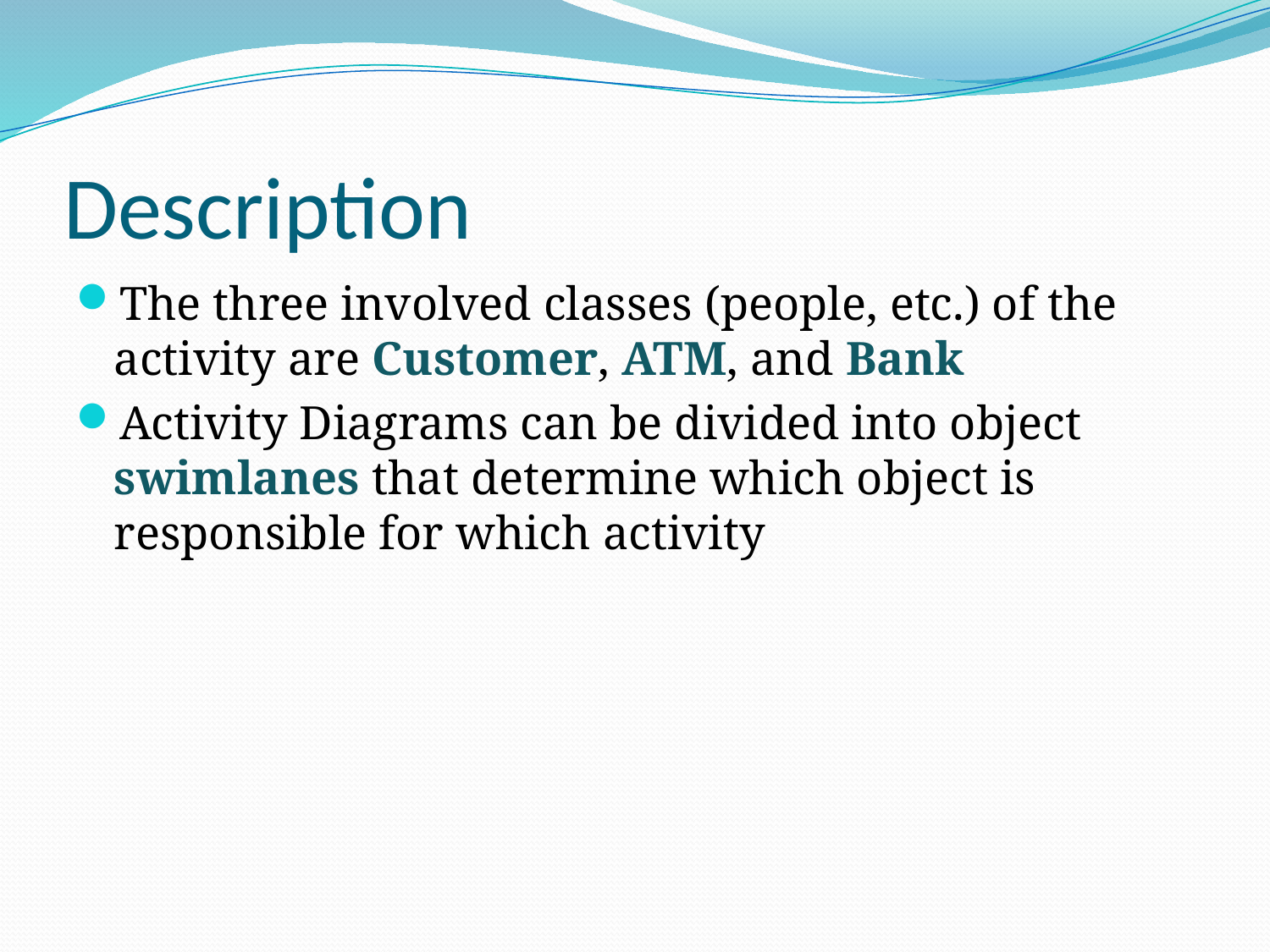

# Description
The three involved classes (people, etc.) of the activity are Customer, ATM, and Bank
Activity Diagrams can be divided into object swimlanes that determine which object is responsible for which activity